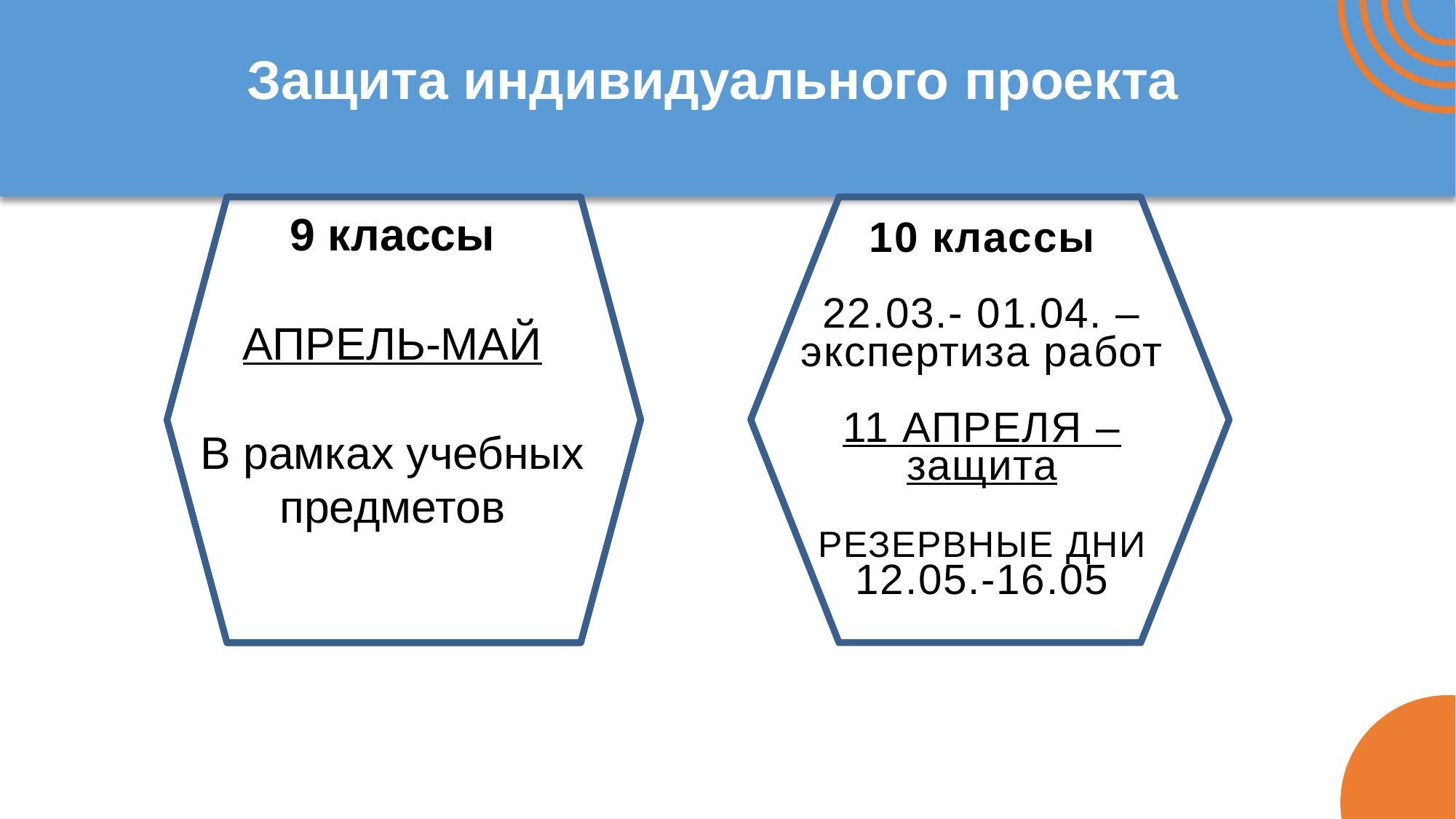

# Защита индивидуального проекта

9 классы

АПРЕЛЬ-МАЙ

В рамках учебных предметов
10 классы

22.03.- 01.04. – экспертиза работ

11 АПРЕЛЯ – защита

РЕЗЕРВНЫЕ ДНИ
12.05.-16.05